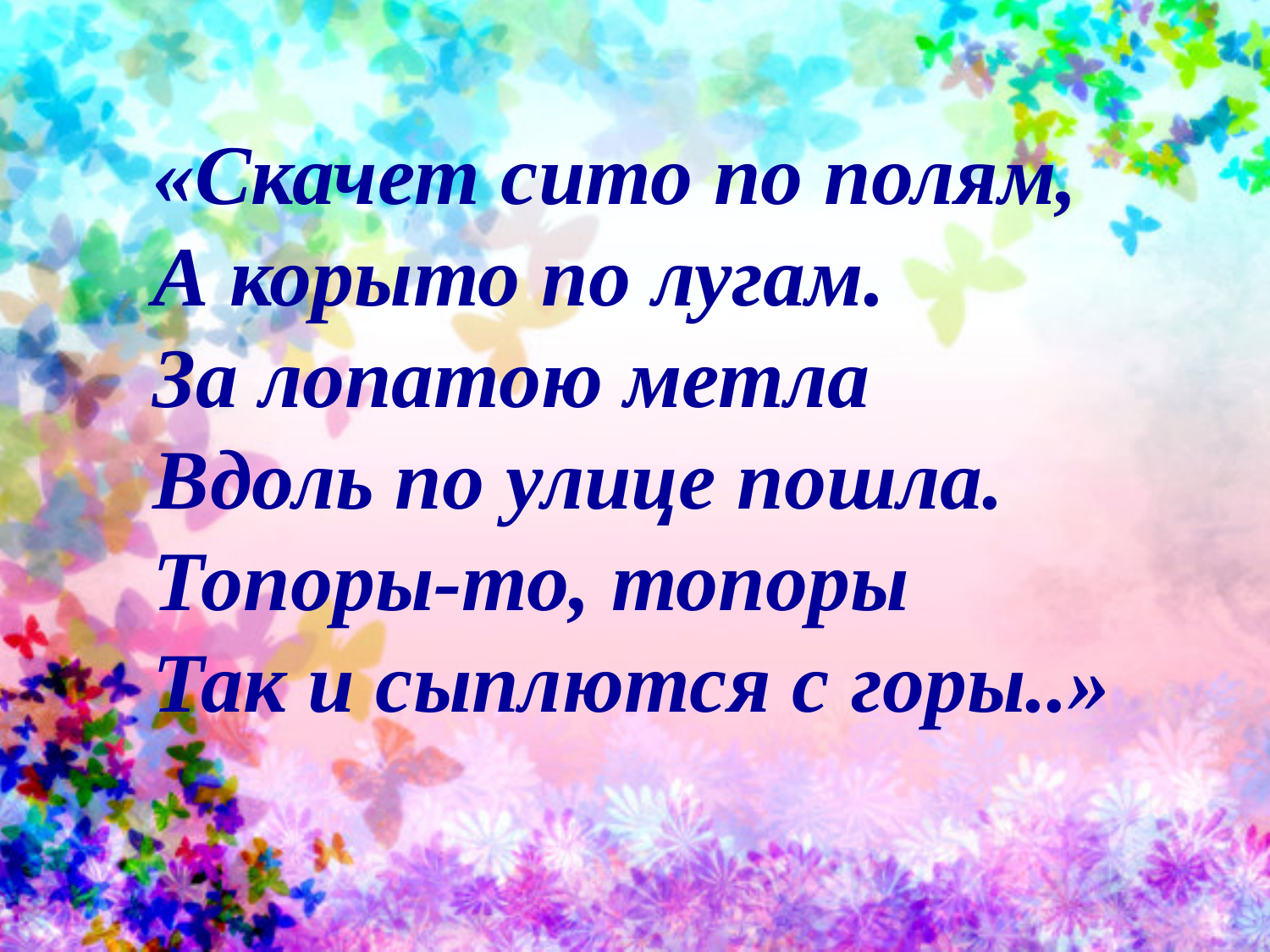

«Скачет сито по полям,
А корыто по лугам.
За лопатою метла
Вдоль по улице пошла.
Топоры-то, топоры
Так и сыплются с горы..»